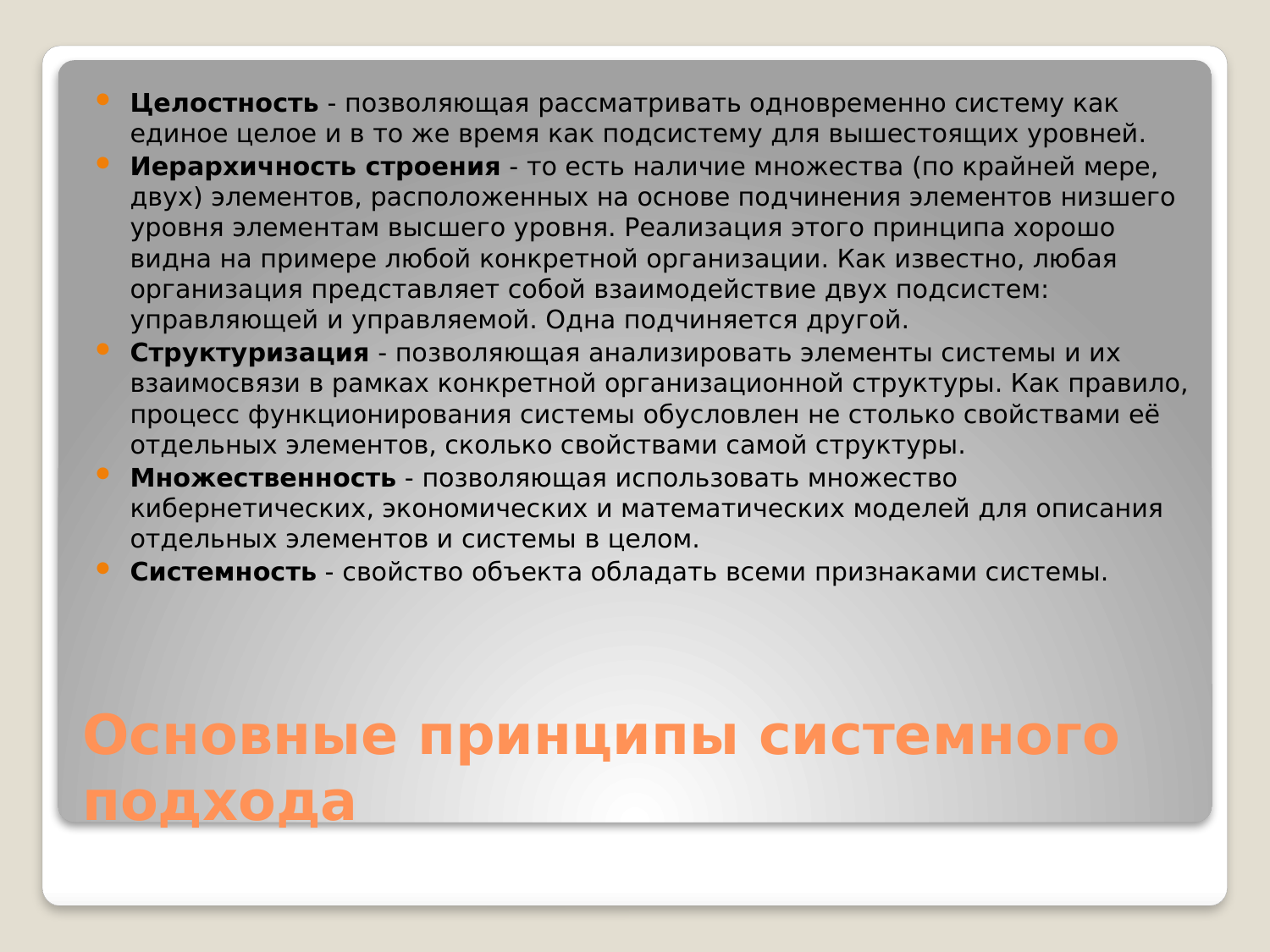

Целостность - позволяющая рассматривать одновременно систему как единое целое и в то же время как подсистему для вышестоящих уровней.
Иерархичность строения - то есть наличие множества (по крайней мере, двух) элементов, расположенных на основе подчинения элементов низшего уровня элементам высшего уровня. Реализация этого принципа хорошо видна на примере любой конкретной организации. Как известно, любая организация представляет собой взаимодействие двух подсистем: управляющей и управляемой. Одна подчиняется другой.
Структуризация - позволяющая анализировать элементы системы и их взаимосвязи в рамках конкретной организационной структуры. Как правило, процесс функционирования системы обусловлен не столько свойствами её отдельных элементов, сколько свойствами самой структуры.
Множественность - позволяющая использовать множество кибернетических, экономических и математических моделей для описания отдельных элементов и системы в целом.
Системность - свойство объекта обладать всеми признаками системы.
# Основные принципы системного подхода